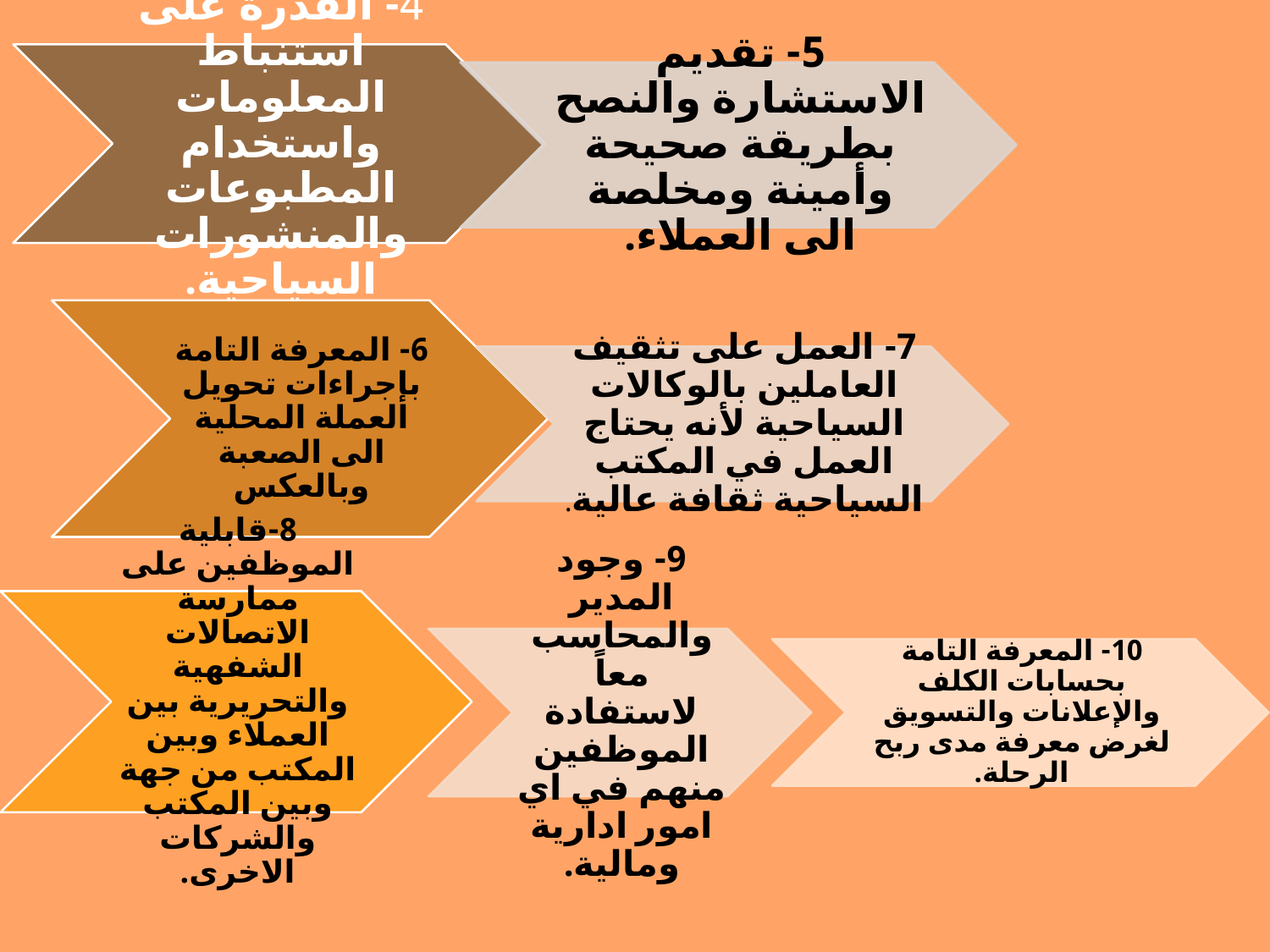

4- القدرة على استنباط المعلومات واستخدام المطبوعات والمنشورات السياحية.
5- تقديم الاستشارة والنصح بطريقة صحيحة وأمينة ومخلصة الى العملاء.
6- المعرفة التامة بإجراءات تحويل العملة المحلية الى الصعبة وبالعكس
7- العمل على تثقيف العاملين بالوكالات السياحية لأنه يحتاج العمل في المكتب السياحية ثقافة عالية.
8-قابلية الموظفين على ممارسة الاتصالات الشفهية والتحريرية بين العملاء وبين المكتب من جهة وبين المكتب والشركات الاخرى.
9- وجود المدير والمحاسب معاً لاستفادة الموظفين منهم في اي امور ادارية ومالية.
10- المعرفة التامة بحسابات الكلف والإعلانات والتسويق لغرض معرفة مدى ربح الرحلة.